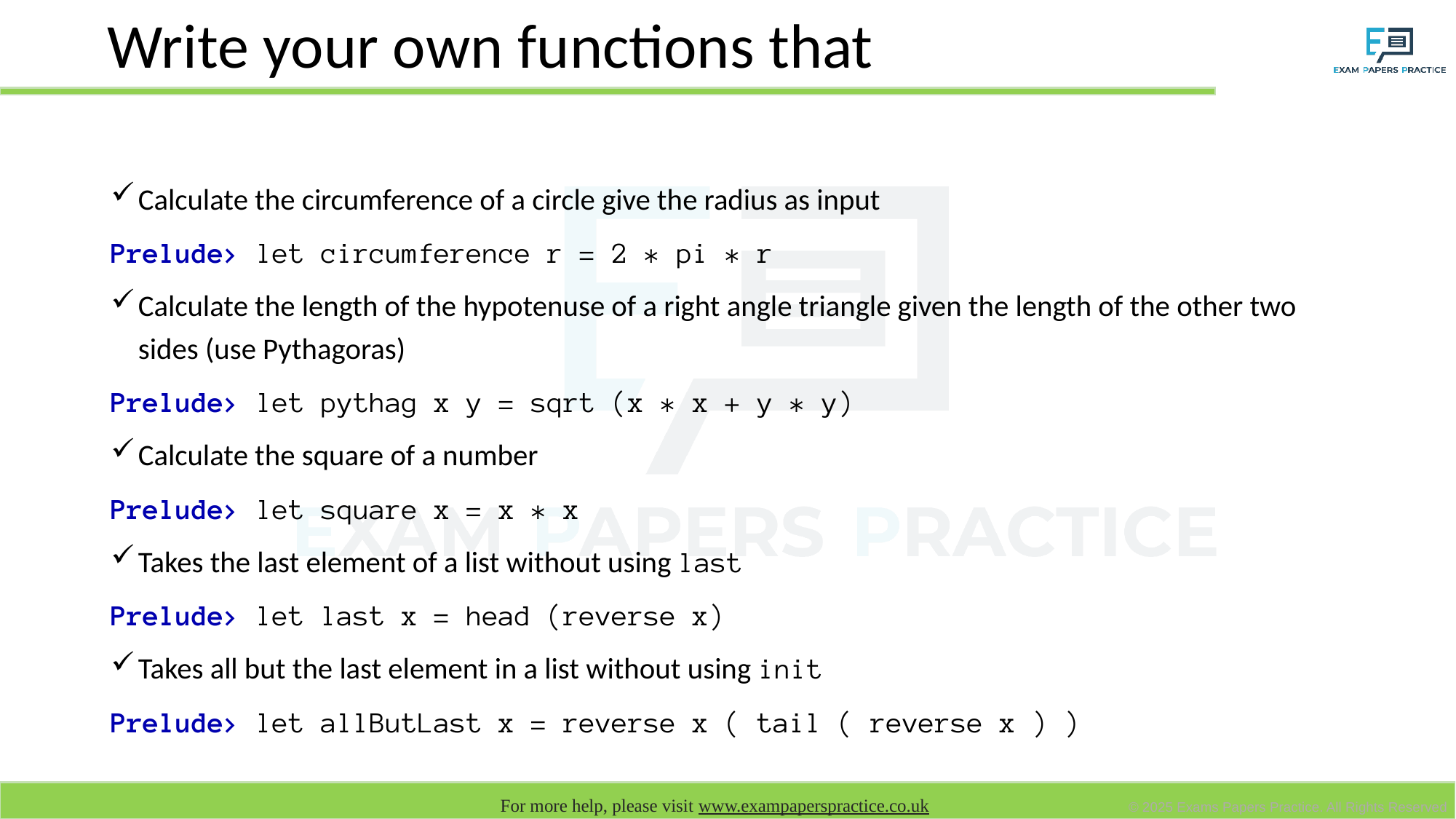

# Write your own functions that
Calculate the circumference of a circle give the radius as input
Prelude> let circumference r = 2 * pi * r
Calculate the length of the hypotenuse of a right angle triangle given the length of the other two sides (use Pythagoras)
Prelude> let pythag x y = sqrt (x * x + y * y)
Calculate the square of a number
Prelude> let square x = x * x
Takes the last element of a list without using last
Prelude> let last x = head (reverse x)
Takes all but the last element in a list without using init
Prelude> let allButLast x = reverse x ( tail ( reverse x ) )